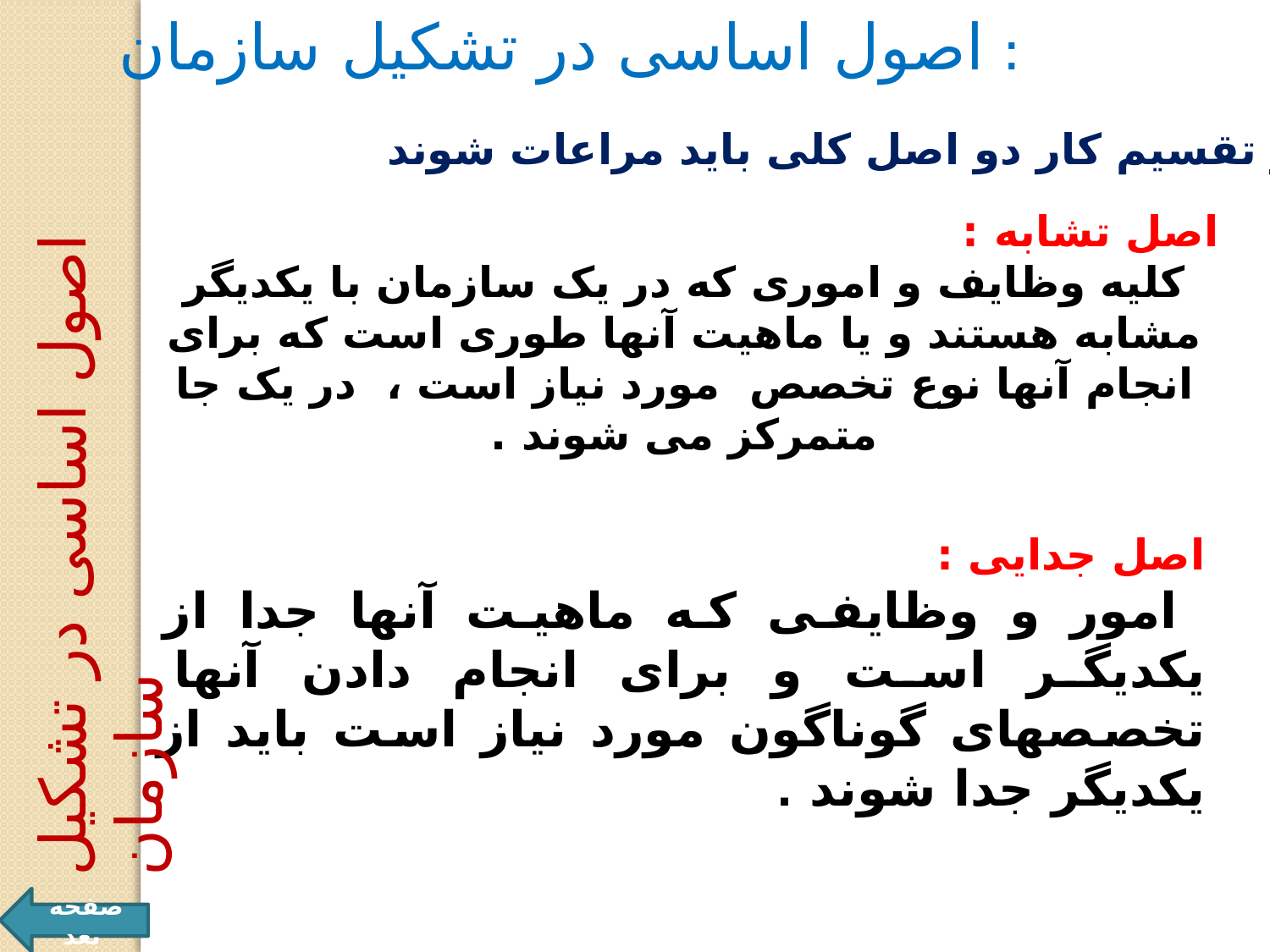

اصول اساسی در تشکیل سازمان :
در تقسیم کار دو اصل کلی باید مراعات شوند :
اصل تشابه :
کلیه وظایف و اموری که در یک سازمان با یکدیگر مشابه هستند و یا ماهیت آنها طوری است که برای انجام آنها نوع تخصص  مورد نیاز است ،  در یک جا متمرکز می شوند .
اصول اساسی در تشکیل سازمان
اصل جدایی :
 امور و وظایفی که ماهیت آنها جدا از یکدیگر است و برای انجام دادن آنها تخصصهای گوناگون مورد نیاز است باید از یکدیگر جدا شوند .
صفحه  بعد